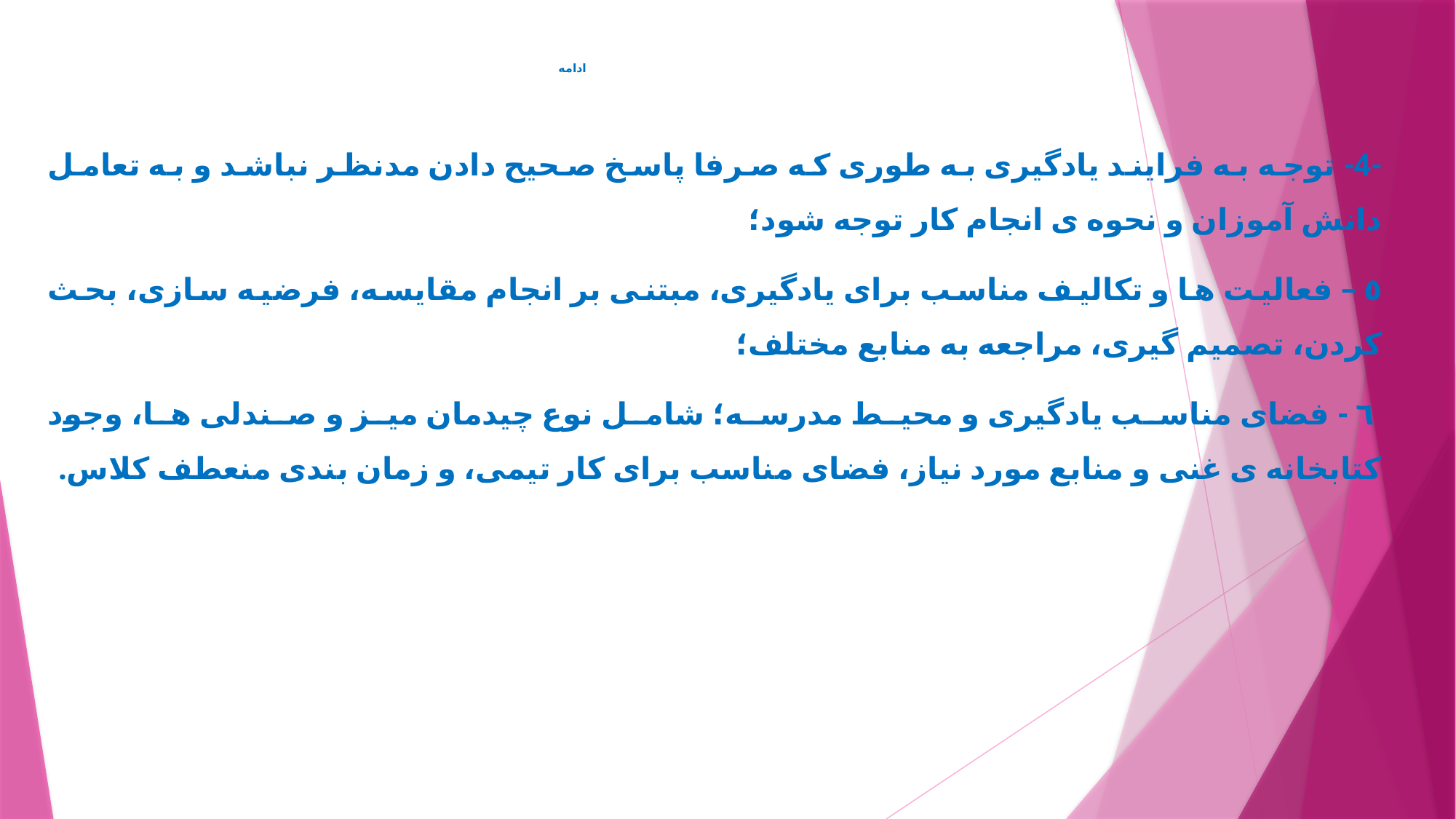

# ادامه
-4- توجه به فرايند يادگيری به طوری که صرفا پاسخ صحيح دادن مدنظر نباشد و به تعامل دانش آموزان و نحوه ی انجام کار توجه شود؛
٥ – فعاليت ها و تکاليف مناسب برای يادگيری، مبتنی بر انجام مقايسه، فرضيه سازی، بحث کردن، تصميم گيری، مراجعه به منابع مختلف؛
 ٦ - فضای مناسب يادگيری و محيط مدرسه؛ شامل نوع چيدمان ميز و صندلی ها، وجود کتابخانه ی غنی و منابع مورد نياز، فضای مناسب برای کار تيمی، و زمان بندی منعطف کلاس.